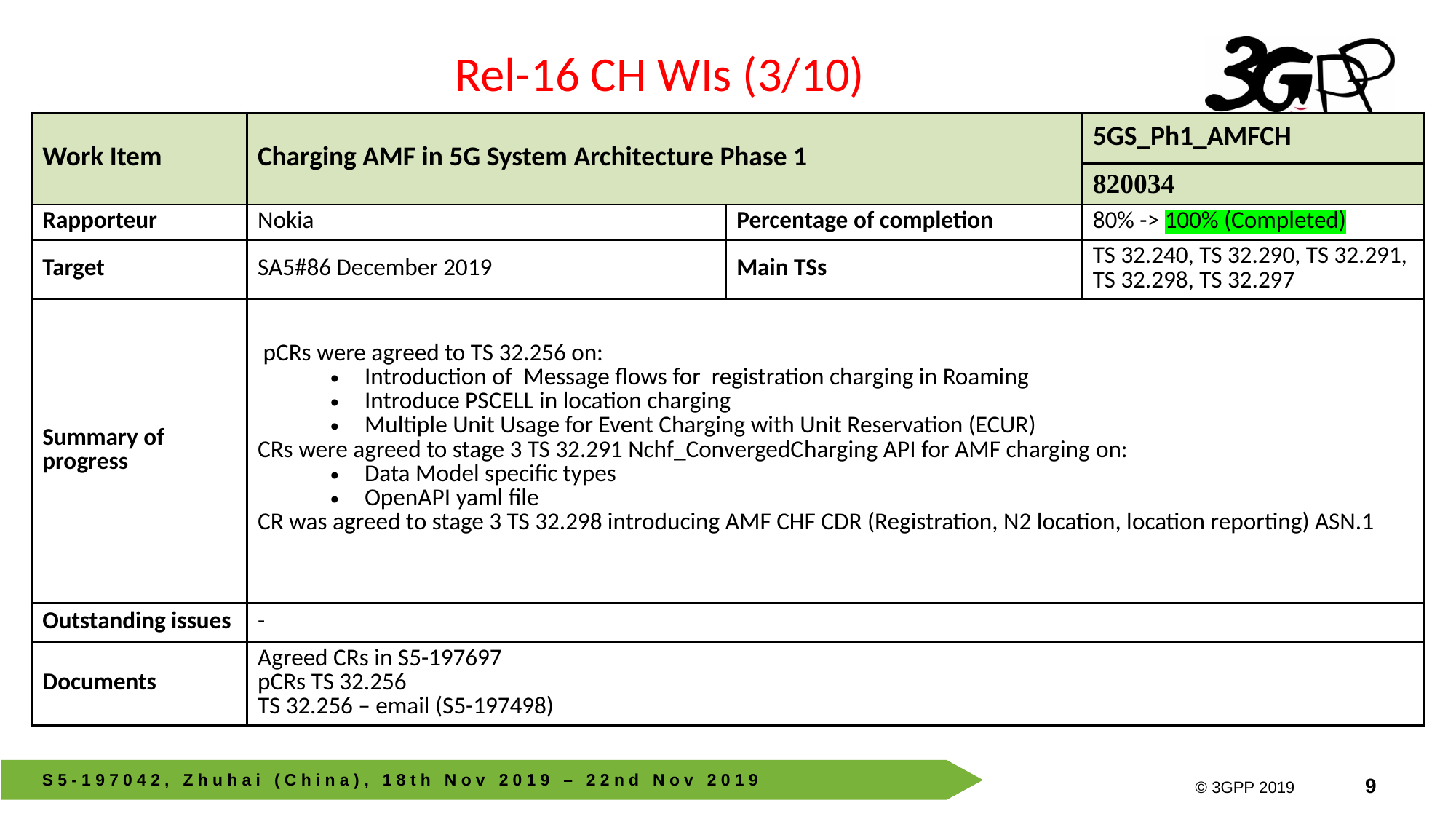

Rel-16 CH WIs (3/10)
| Work Item | Charging AMF in 5G System Architecture Phase 1 |  | 5GS\_Ph1\_AMFCH |
| --- | --- | --- | --- |
|  |  |  | 820034 |
| Rapporteur | Nokia | Percentage of completion | 80% -> 100% (Completed) |
| Target | SA5#86 December 2019 | Main TSs | TS 32.240, TS 32.290, TS 32.291, TS 32.298, TS 32.297 |
| Summary of progress | pCRs were agreed to TS 32.256 on: Introduction of Message flows for registration charging in Roaming Introduce PSCELL in location charging Multiple Unit Usage for Event Charging with Unit Reservation (ECUR) CRs were agreed to stage 3 TS 32.291 Nchf\_ConvergedCharging API for AMF charging on: Data Model specific types OpenAPI yaml file CR was agreed to stage 3 TS 32.298 introducing AMF CHF CDR (Registration, N2 location, location reporting) ASN.1 |  |  |
| Outstanding issues | - |  |  |
| Documents | Agreed CRs in S5-197697 pCRs TS 32.256 TS 32.256 – email (S5-197498) |  |  |